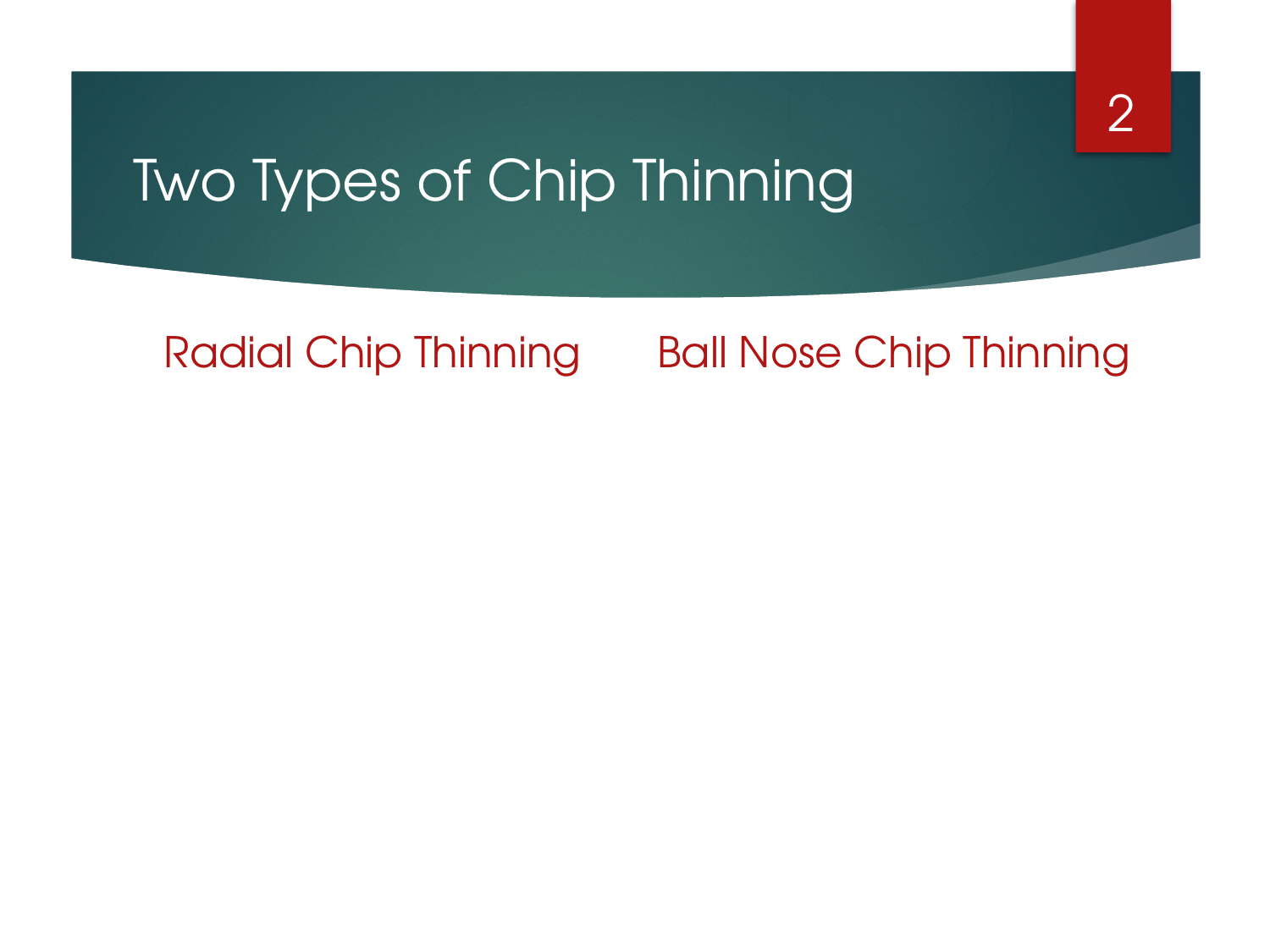

2
# Two Types of Chip Thinning
Ball Nose Chip Thinning

Radial Chip Thinning